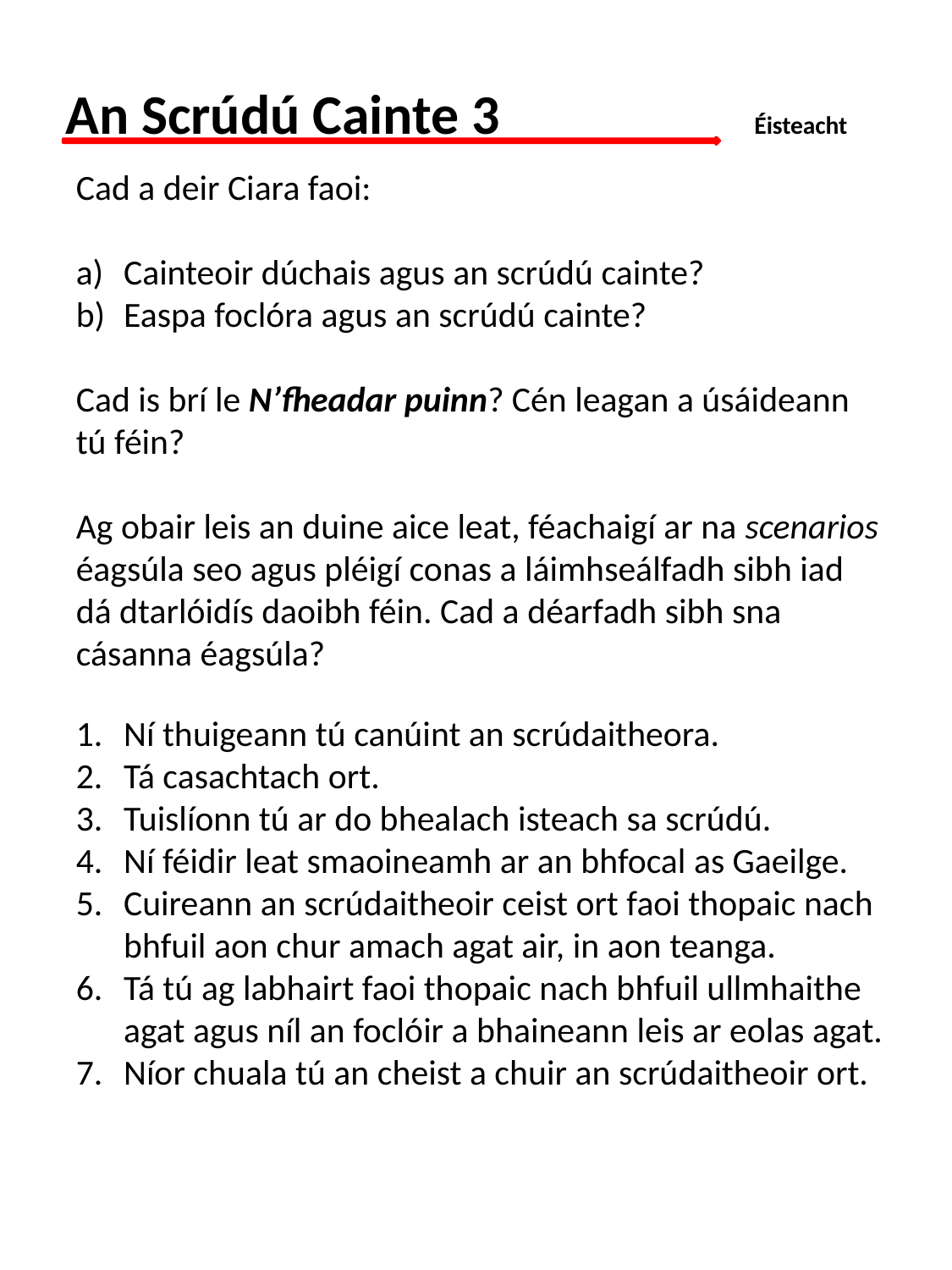

An Scrúdú Cainte 3	               Éisteacht

Cad a deir Ciara faoi:

Cainteoir dúchais agus an scrúdú cainte?
Easpa foclóra agus an scrúdú cainte?

Cad is brí le N’fheadar puinn? Cén leagan a úsáideann
tú féin?

Ag obair leis an duine aice leat, féachaigí ar na scenarios
éagsúla seo agus pléigí conas a láimhseálfadh sibh iad
dá dtarlóidís daoibh féin. Cad a déarfadh sibh sna
cásanna éagsúla?

Ní thuigeann tú canúint an scrúdaitheora.
Tá casachtach ort.
Tuislíonn tú ar do bhealach isteach sa scrúdú.
Ní féidir leat smaoineamh ar an bhfocal as Gaeilge.
Cuireann an scrúdaitheoir ceist ort faoi thopaic nach bhfuil aon chur amach agat air, in aon teanga.
Tá tú ag labhairt faoi thopaic nach bhfuil ullmhaithe agat agus níl an foclóir a bhaineann leis ar eolas agat.
Níor chuala tú an cheist a chuir an scrúdaitheoir ort.